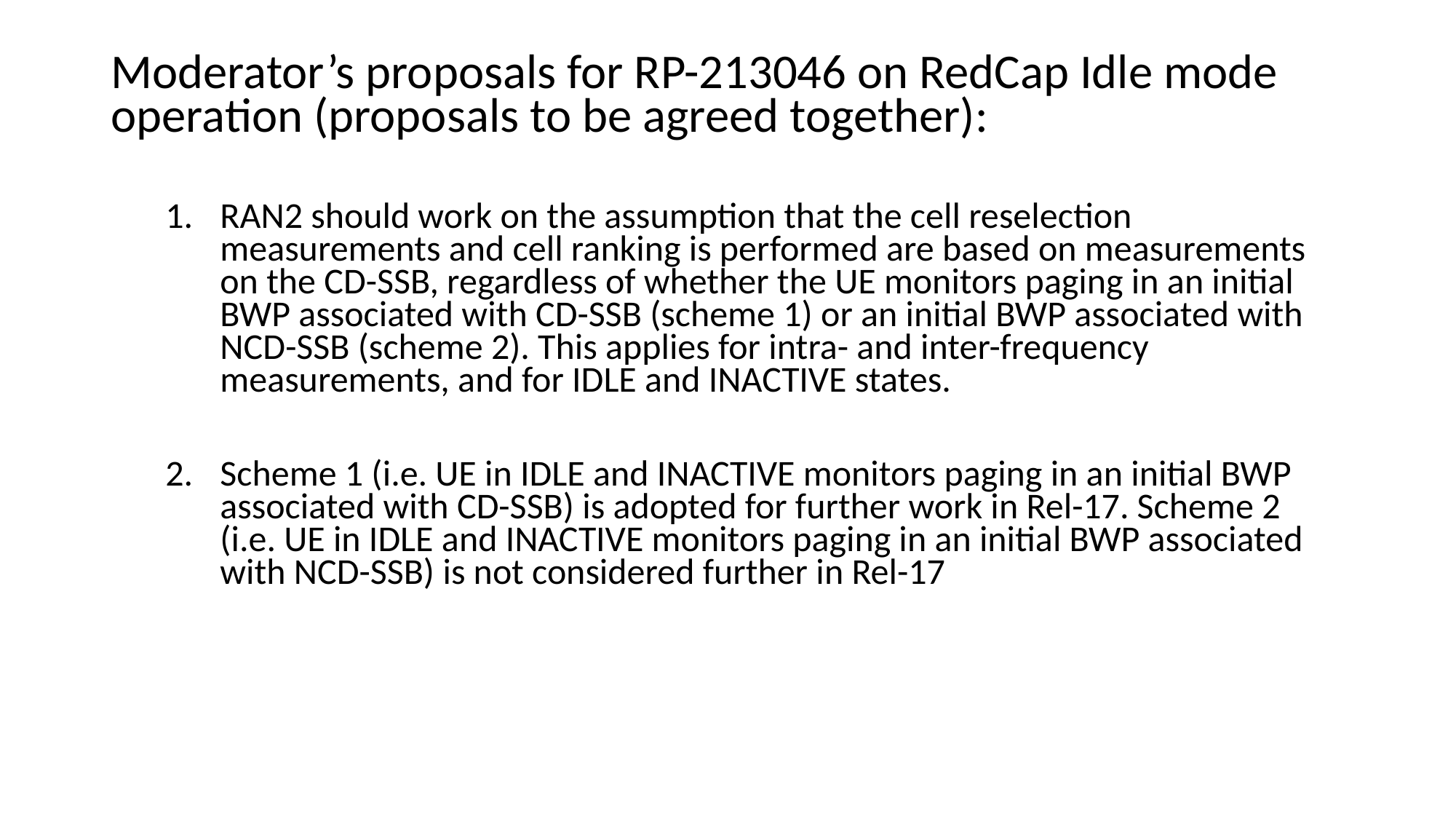

Moderator’s proposals for RP-213046 on RedCap Idle mode operation (proposals to be agreed together):

RAN2 should work on the assumption that the cell reselection measurements and cell ranking is performed are based on measurements on the CD-SSB, regardless of whether the UE monitors paging in an initial BWP associated with CD-SSB (scheme 1) or an initial BWP associated with NCD-SSB (scheme 2). This applies for intra- and inter-frequency measurements, and for IDLE and INACTIVE states.

Scheme 1 (i.e. UE in IDLE and INACTIVE monitors paging in an initial BWP associated with CD-SSB) is adopted for further work in Rel-17. Scheme 2 (i.e. UE in IDLE and INACTIVE monitors paging in an initial BWP associated with NCD-SSB) is not considered further in Rel-17